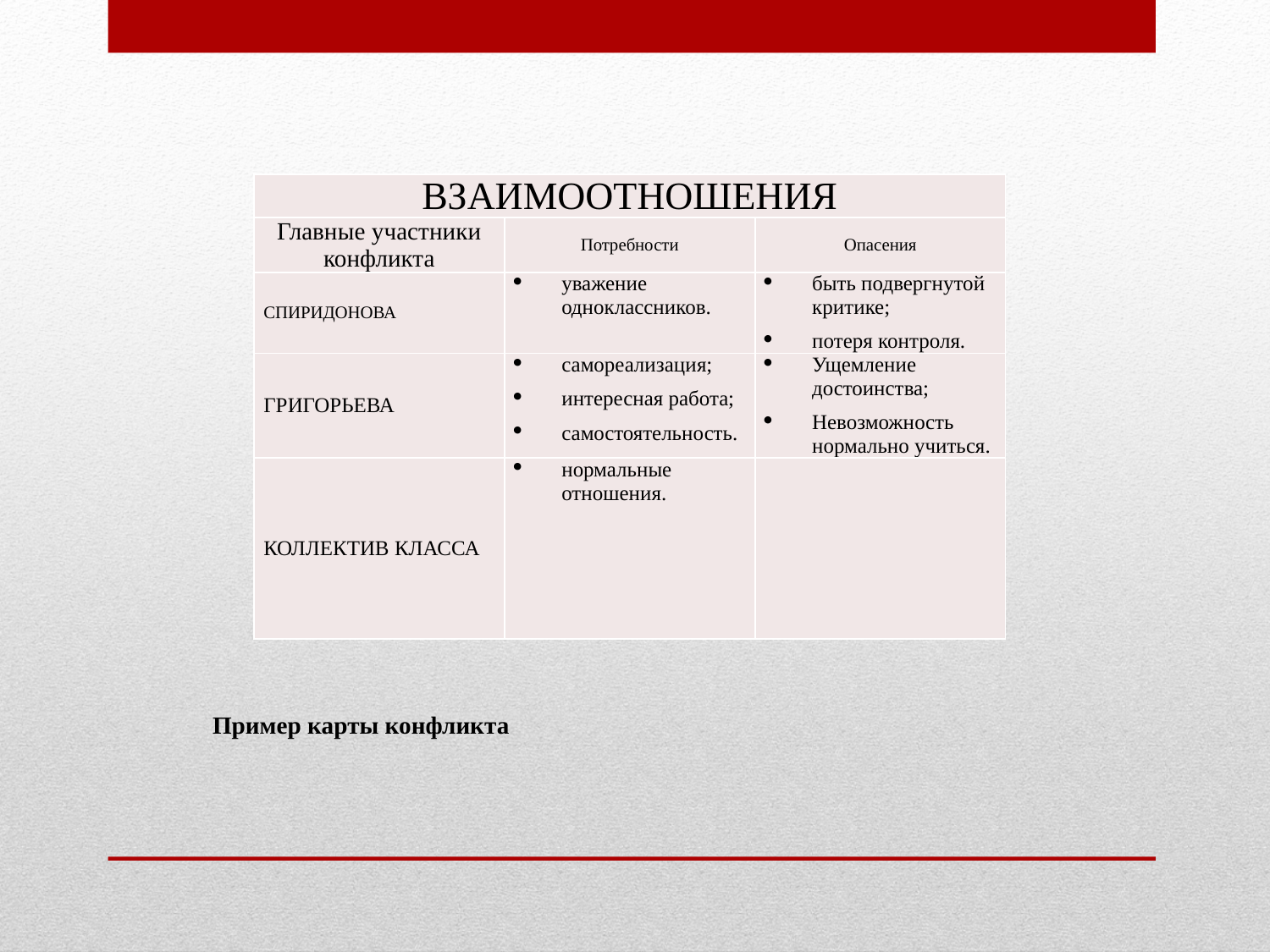

| ВЗАИМООТНОШЕНИЯ |  |  |
| --- | --- | --- |
| Главные участники конфликта | Потребности | Опасения |
| СПИРИДОНОВА | уважение одноклассников. | быть подвергнутой критике; потеря контроля. |
| ГРИГОРЬЕВА | самореализация; интересная работа; самостоятельность. | Ущемление достоинства; Невозможность нормально учиться. |
| КОЛЛЕКТИВ КЛАССА | нормальные отношения. |  |
# Пример карты конфликта